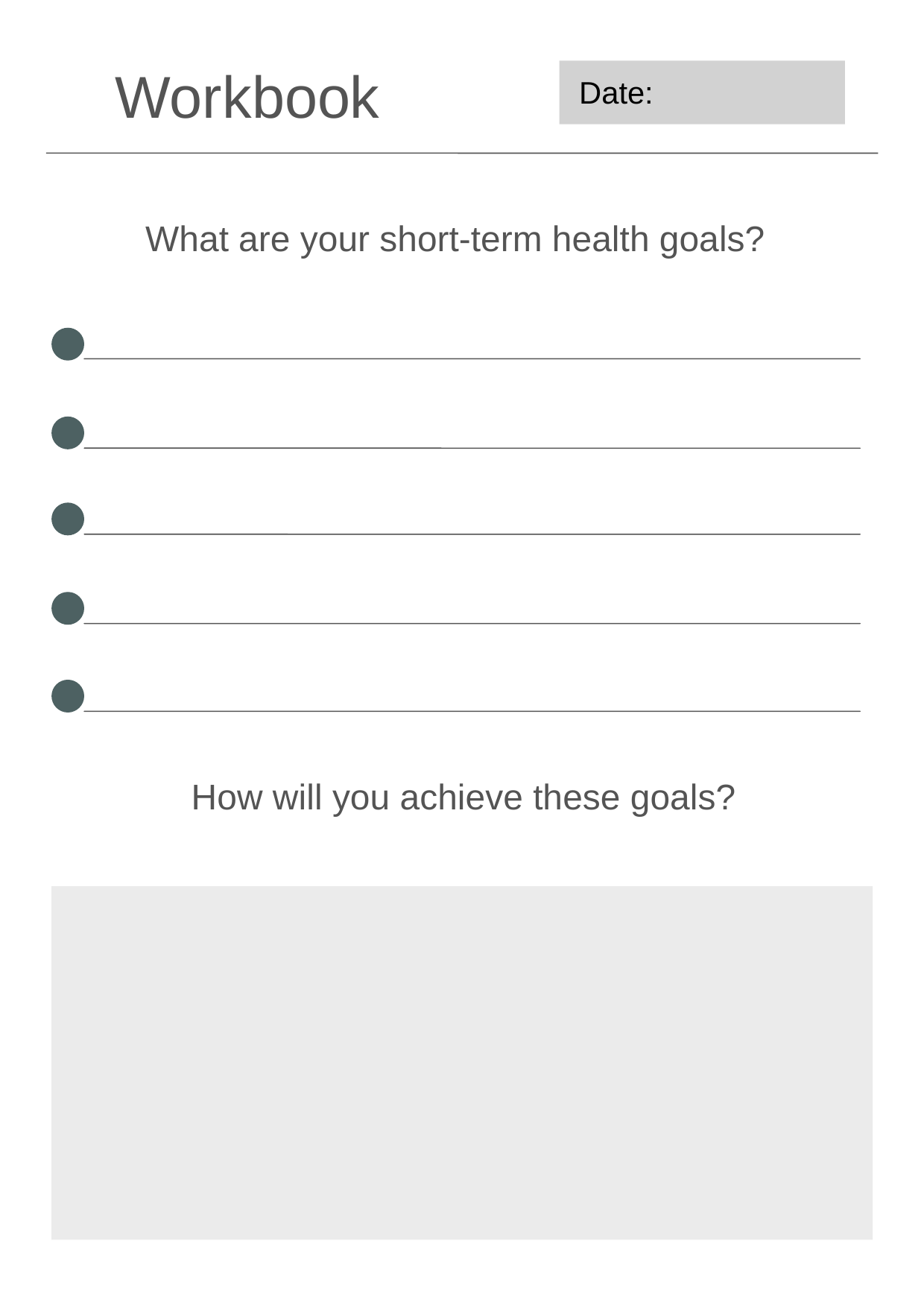

Workbook

Date:

What are your short-term health goals?

How will you achieve these goals?